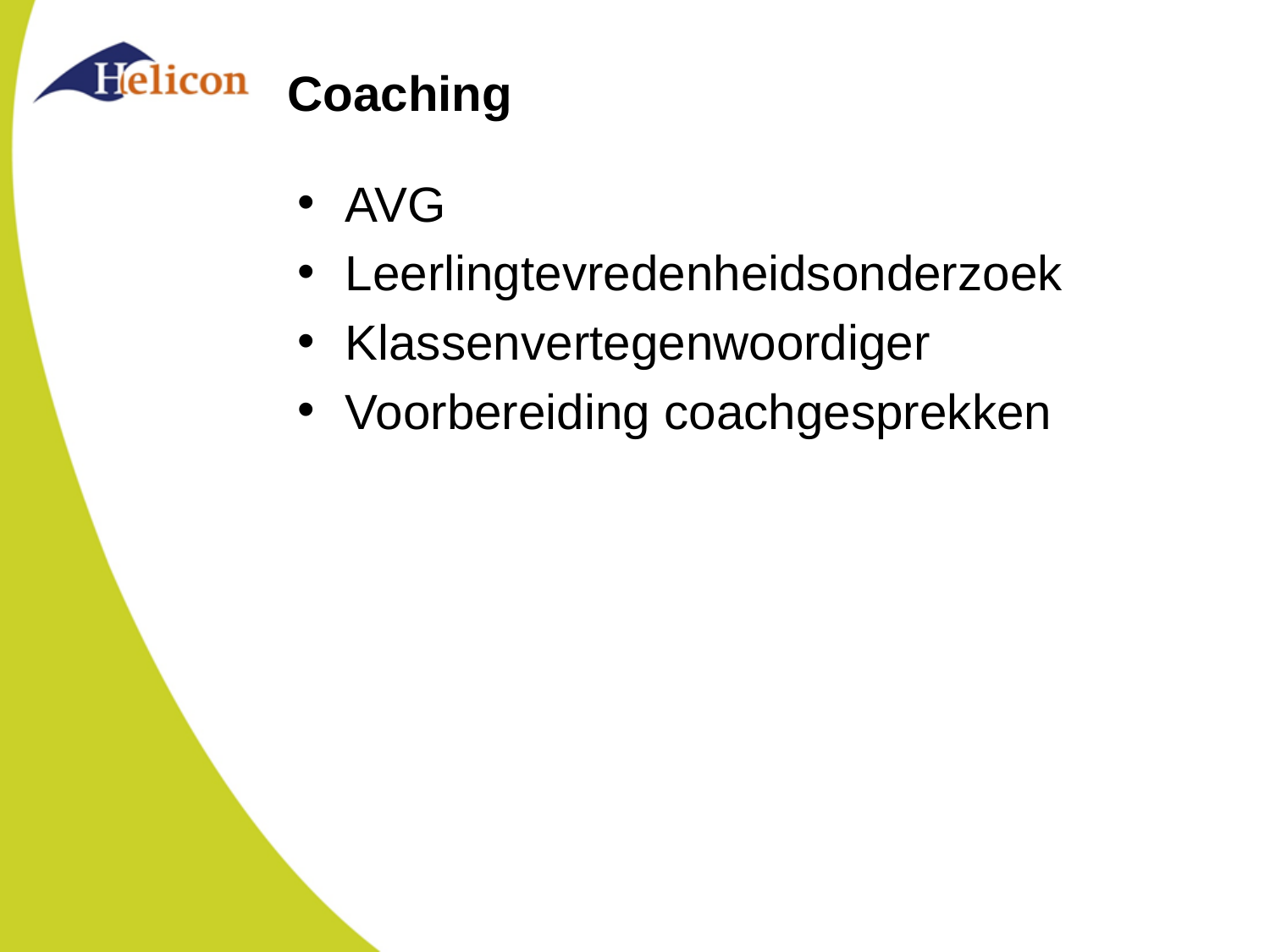

# Coaching
AVG
Leerlingtevredenheidsonderzoek
Klassenvertegenwoordiger
Voorbereiding coachgesprekken